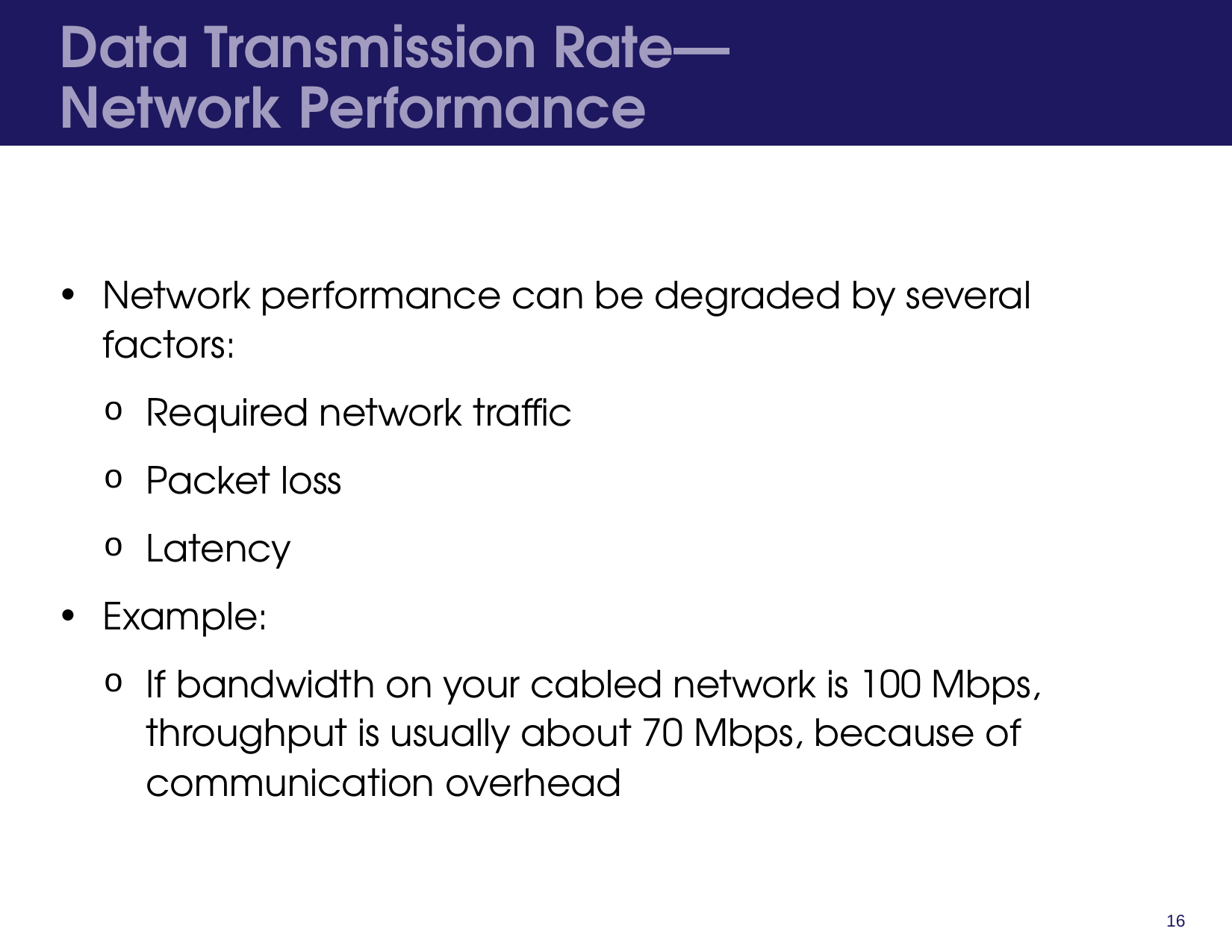

# Data Transmission Rate— Network Performance
Network performance can be degraded by several factors:
Required network traffic
Packet loss
Latency
Example:
If bandwidth on your cabled network is 100 Mbps, throughput is usually about 70 Mbps, because of communication overhead
16